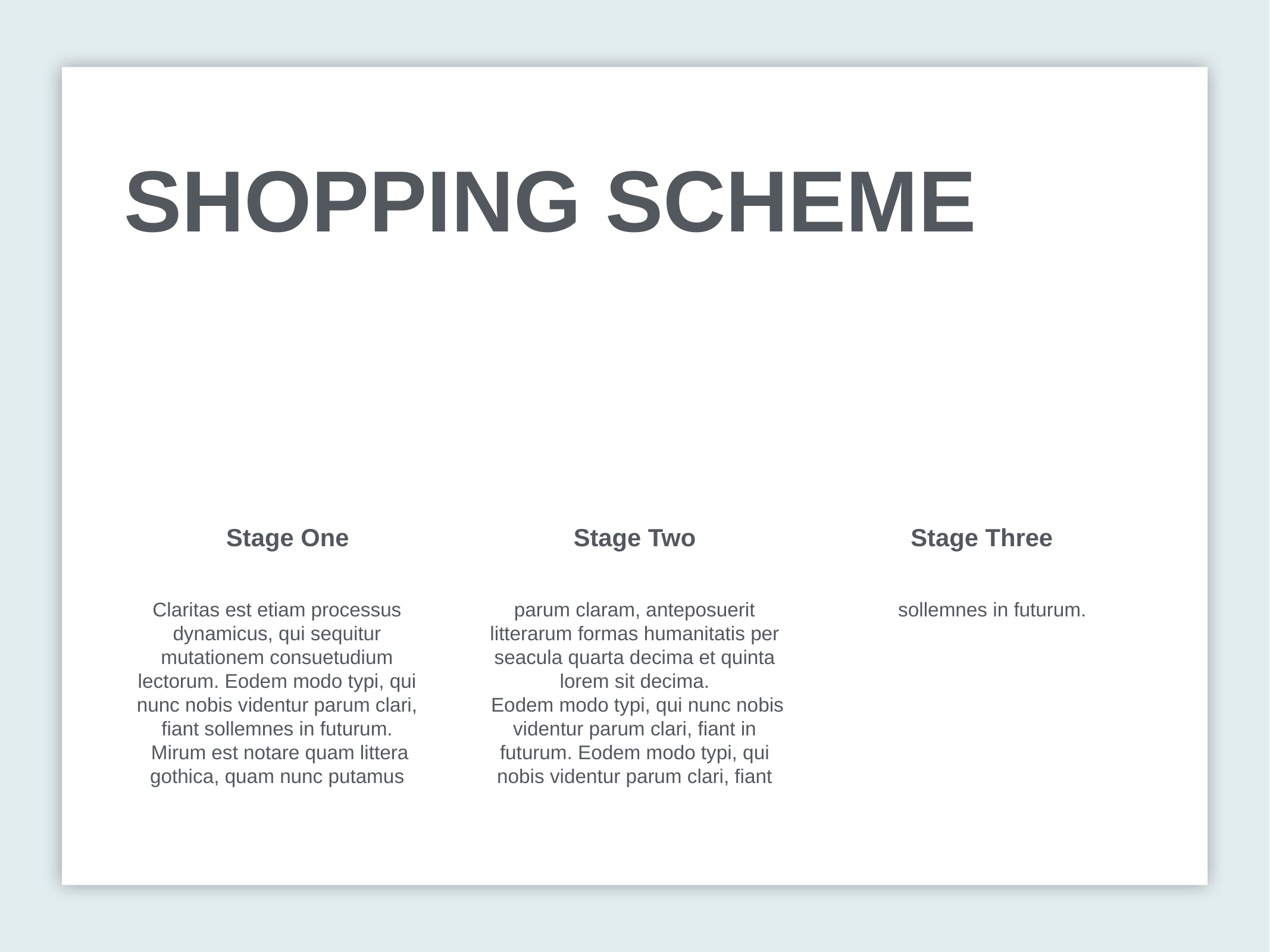

# Shopping scheme

Stage One
Stage Two
Stage Three
Claritas est etiam processus dynamicus, qui sequitur mutationem consuetudium lectorum. Eodem modo typi, qui nunc nobis videntur parum clari, fiant sollemnes in futurum.
 Mirum est notare quam littera gothica, quam nunc putamus parum claram, anteposuerit litterarum formas humanitatis per seacula quarta decima et quinta lorem sit decima.
 Eodem modo typi, qui nunc nobis videntur parum clari, fiant in futurum. Eodem modo typi, qui nobis videntur parum clari, fiant sollemnes in futurum.